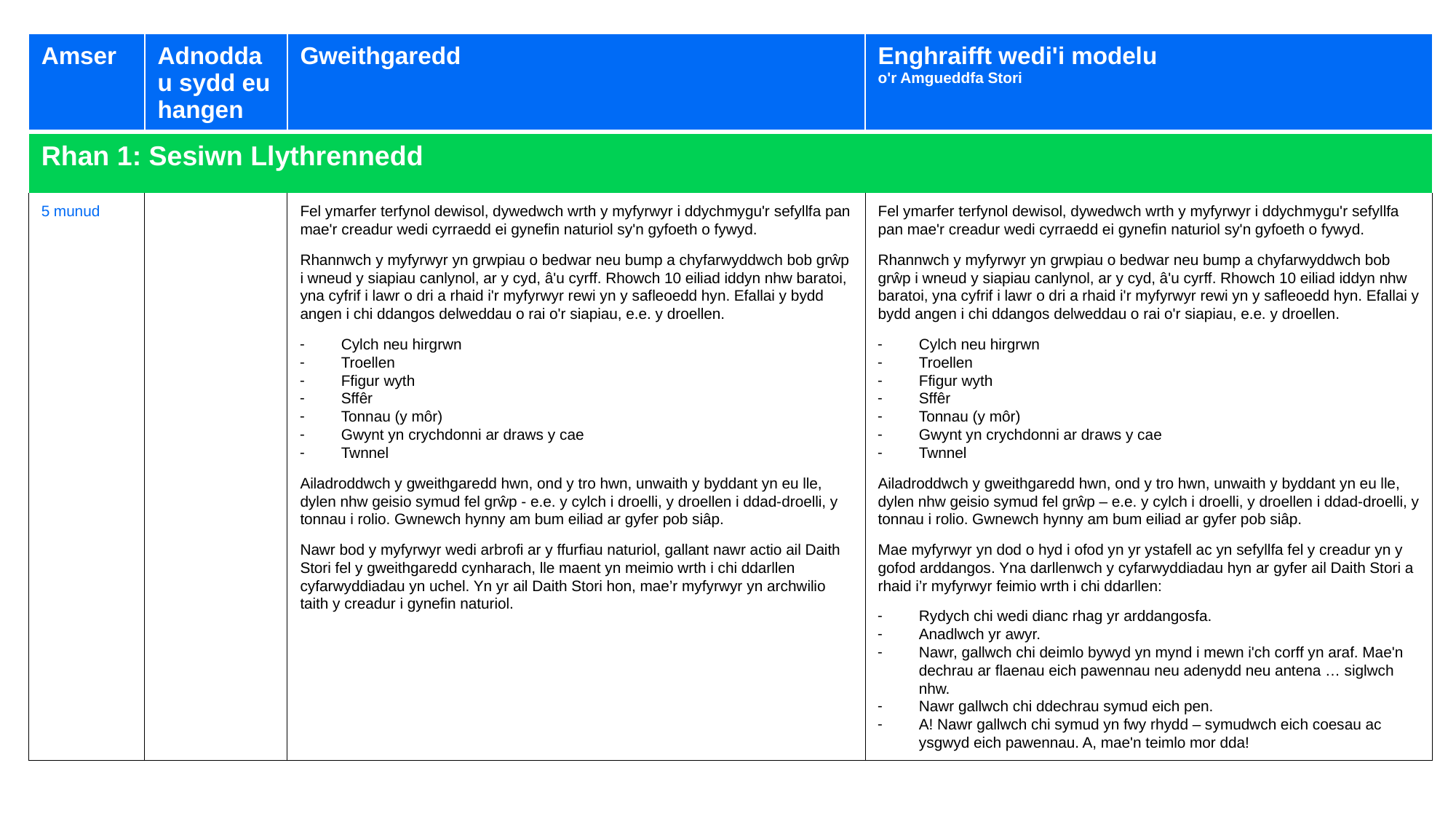

| Amser | Adnoddau sydd eu hangen | Gweithgaredd | Enghraifft wedi'i modelu o'r Amgueddfa Stori |
| --- | --- | --- | --- |
| Rhan 1: Sesiwn Llythrennedd |  |  |  |
| 5 munud |  | Fel ymarfer terfynol dewisol, dywedwch wrth y myfyrwyr i ddychmygu'r sefyllfa pan mae'r creadur wedi cyrraedd ei gynefin naturiol sy'n gyfoeth o fywyd. Rhannwch y myfyrwyr yn grwpiau o bedwar neu bump a chyfarwyddwch bob grŵp i wneud y siapiau canlynol, ar y cyd, â'u cyrff. Rhowch 10 eiliad iddyn nhw baratoi, yna cyfrif i lawr o dri a rhaid i'r myfyrwyr rewi yn y safleoedd hyn. Efallai y bydd angen i chi ddangos delweddau o rai o'r siapiau, e.e. y droellen. Cylch neu hirgrwn Troellen Ffigur wyth Sffêr Tonnau (y môr) Gwynt yn crychdonni ar draws y cae Twnnel Ailadroddwch y gweithgaredd hwn, ond y tro hwn, unwaith y byddant yn eu lle, dylen nhw geisio symud fel grŵp - e.e. y cylch i droelli, y droellen i ddad-droelli, y tonnau i rolio. Gwnewch hynny am bum eiliad ar gyfer pob siâp. Nawr bod y myfyrwyr wedi arbrofi ar y ffurfiau naturiol, gallant nawr actio ail Daith Stori fel y gweithgaredd cynharach, lle maent yn meimio wrth i chi ddarllen cyfarwyddiadau yn uchel. Yn yr ail Daith Stori hon, mae’r myfyrwyr yn archwilio taith y creadur i gynefin naturiol. | Fel ymarfer terfynol dewisol, dywedwch wrth y myfyrwyr i ddychmygu'r sefyllfa pan mae'r creadur wedi cyrraedd ei gynefin naturiol sy'n gyfoeth o fywyd. Rhannwch y myfyrwyr yn grwpiau o bedwar neu bump a chyfarwyddwch bob grŵp i wneud y siapiau canlynol, ar y cyd, â'u cyrff. Rhowch 10 eiliad iddyn nhw baratoi, yna cyfrif i lawr o dri a rhaid i'r myfyrwyr rewi yn y safleoedd hyn. Efallai y bydd angen i chi ddangos delweddau o rai o'r siapiau, e.e. y droellen. Cylch neu hirgrwn Troellen Ffigur wyth Sffêr Tonnau (y môr) Gwynt yn crychdonni ar draws y cae Twnnel Ailadroddwch y gweithgaredd hwn, ond y tro hwn, unwaith y byddant yn eu lle, dylen nhw geisio symud fel grŵp – e.e. y cylch i droelli, y droellen i ddad-droelli, y tonnau i rolio. Gwnewch hynny am bum eiliad ar gyfer pob siâp.  Mae myfyrwyr yn dod o hyd i ofod yn yr ystafell ac yn sefyllfa fel y creadur yn y gofod arddangos. Yna darllenwch y cyfarwyddiadau hyn ar gyfer ail Daith Stori a rhaid i’r myfyrwyr feimio wrth i chi ddarllen: Rydych chi wedi dianc rhag yr arddangosfa. Anadlwch yr awyr. Nawr, gallwch chi deimlo bywyd yn mynd i mewn i'ch corff yn araf. Mae'n dechrau ar flaenau eich pawennau neu adenydd neu antena … siglwch nhw. Nawr gallwch chi ddechrau symud eich pen. A! Nawr gallwch chi symud yn fwy rhydd – symudwch eich coesau ac ysgwyd eich pawennau. A, mae'n teimlo mor dda! |